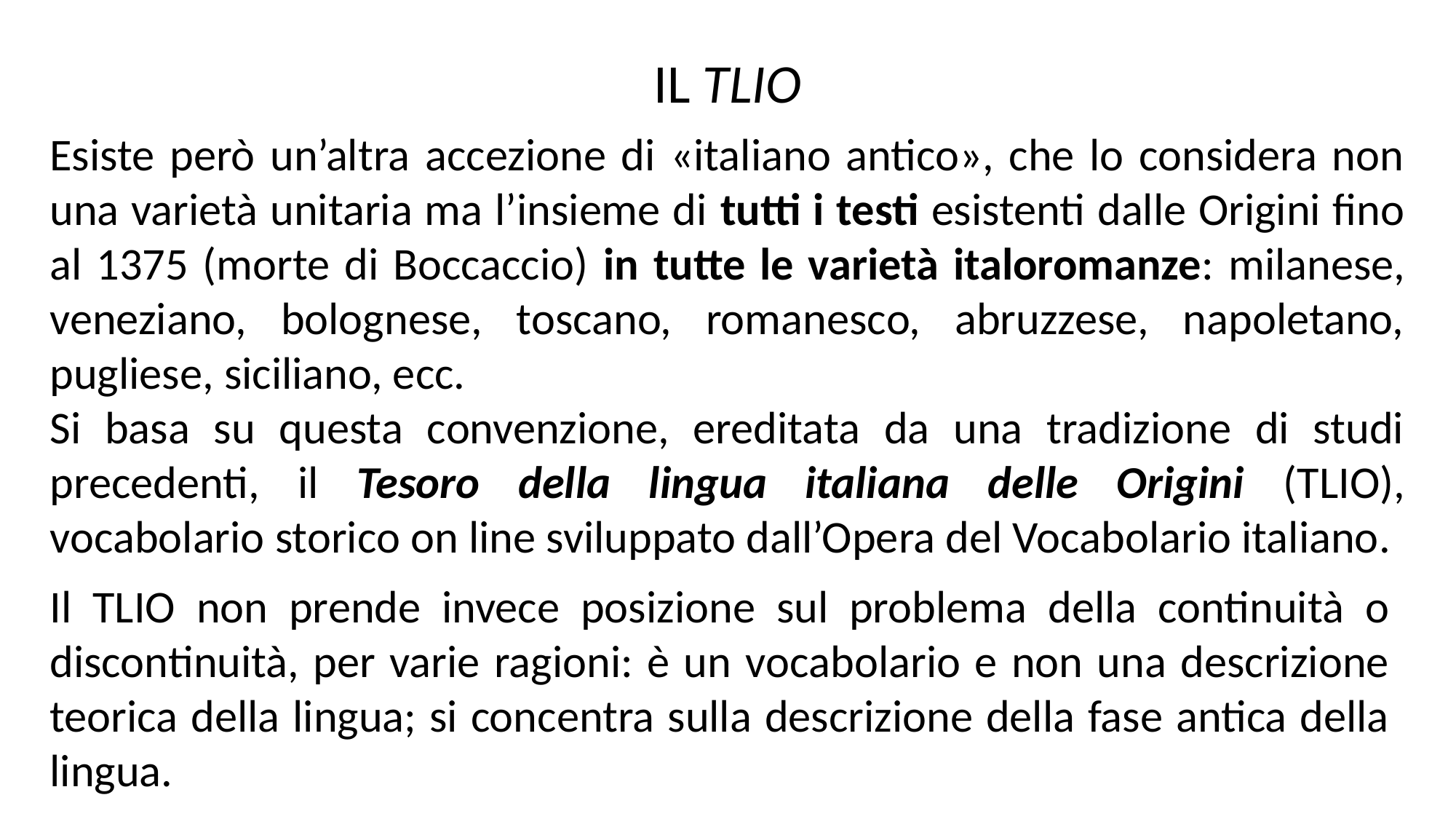

IL TLIO
Esiste però un’altra accezione di «italiano antico», che lo considera non una varietà unitaria ma l’insieme di tutti i testi esistenti dalle Origini fino al 1375 (morte di Boccaccio) in tutte le varietà italoromanze: milanese, veneziano, bolognese, toscano, romanesco, abruzzese, napoletano, pugliese, siciliano, ecc.
Si basa su questa convenzione, ereditata da una tradizione di studi precedenti, il Tesoro della lingua italiana delle Origini (TLIO), vocabolario storico on line sviluppato dall’Opera del Vocabolario italiano.
Il TLIO non prende invece posizione sul problema della continuità o discontinuità, per varie ragioni: è un vocabolario e non una descrizione teorica della lingua; si concentra sulla descrizione della fase antica della lingua.